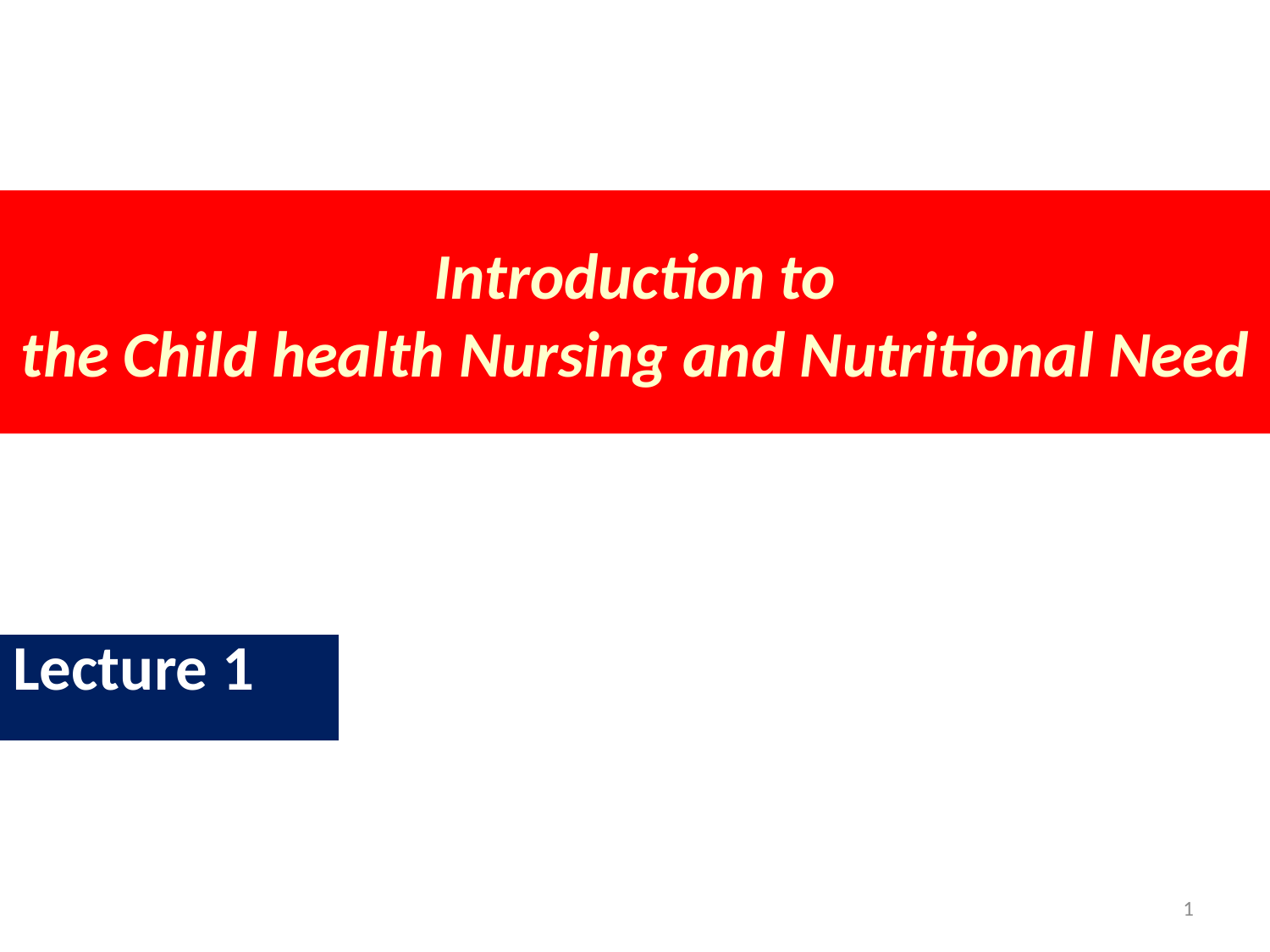

# Introduction to the Child health Nursing and Nutritional Need
Lecture 1

1